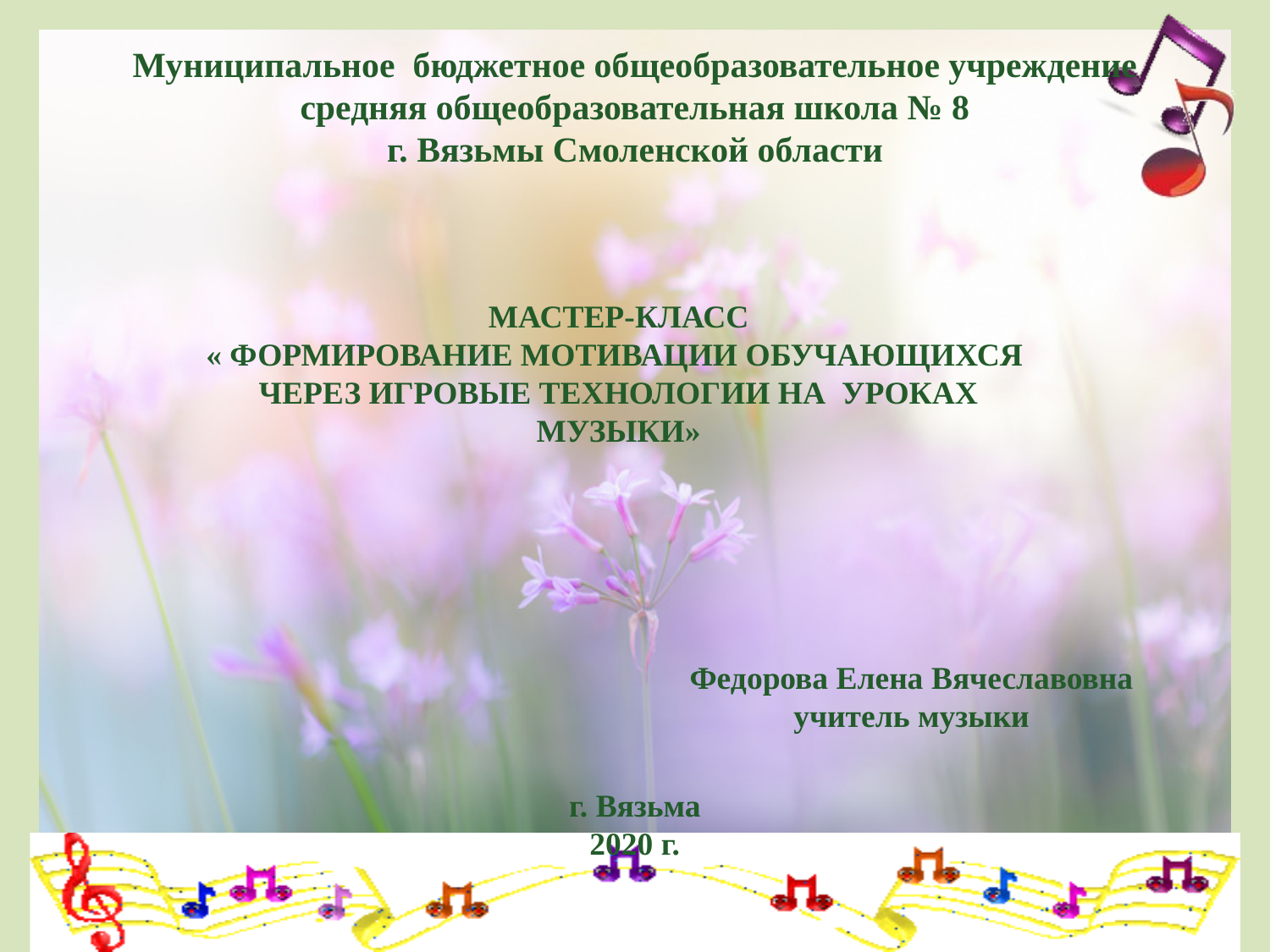

Муниципальное  бюджетное общеобразовательное учреждение
средняя общеобразовательная школа № 8
г. Вязьмы Смоленской области
МАСТЕР-КЛАСС
« ФОРМИРОВАНИЕ МОТИВАЦИИ ОБУЧАЮЩИХСЯ
ЧЕРЕЗ ИГРОВЫЕ ТЕХНОЛОГИИ НА  УРОКАХ МУЗЫКИ»

 Федорова Елена Вячеславовна
  учитель музыки
г. Вязьма
2020 г.